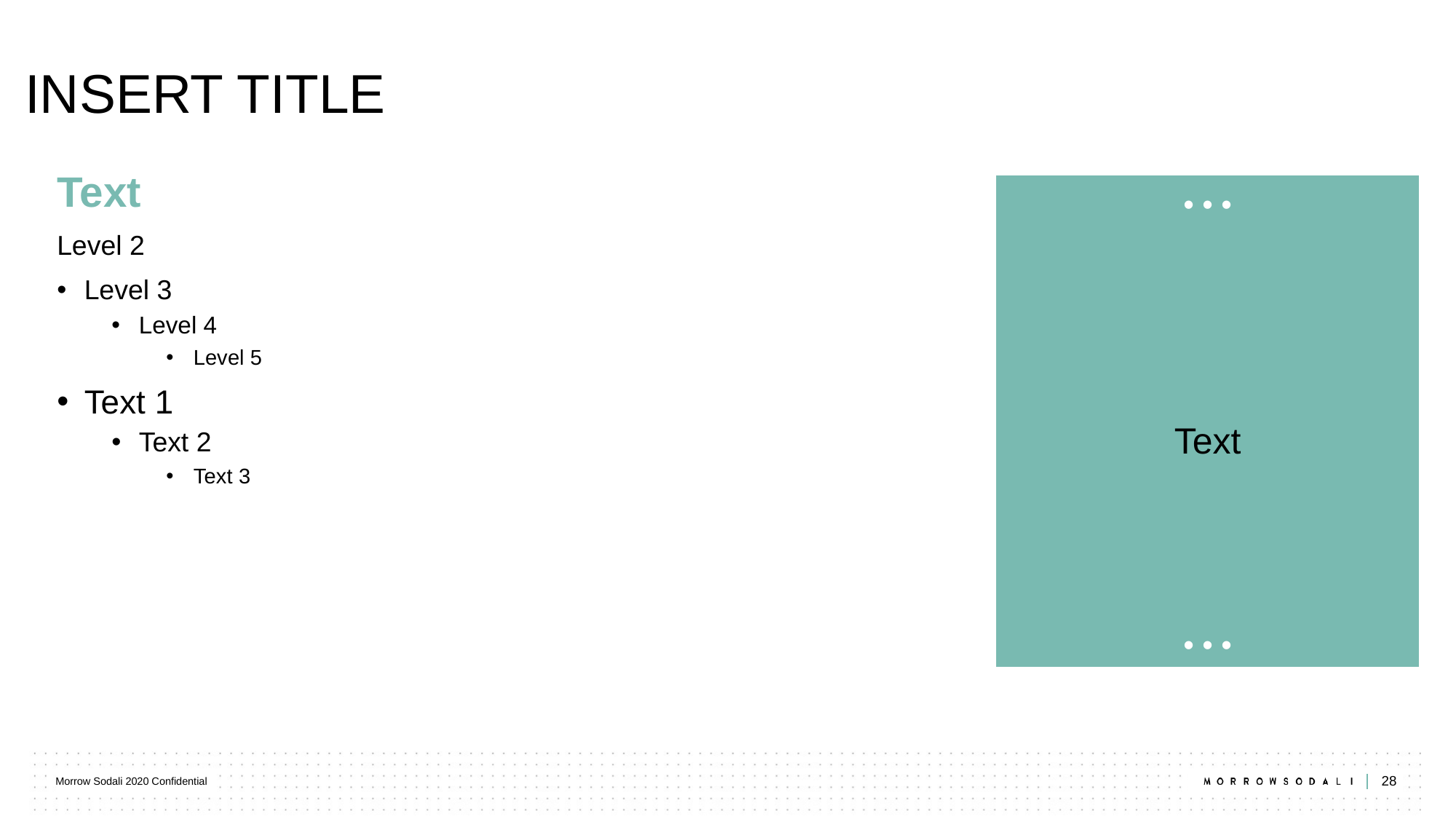

# INSERT TITLE
Text
Level 2
Level 3
Level 4
Level 5
Text 1
Text 2
Text 3
• • •

Text

• • •